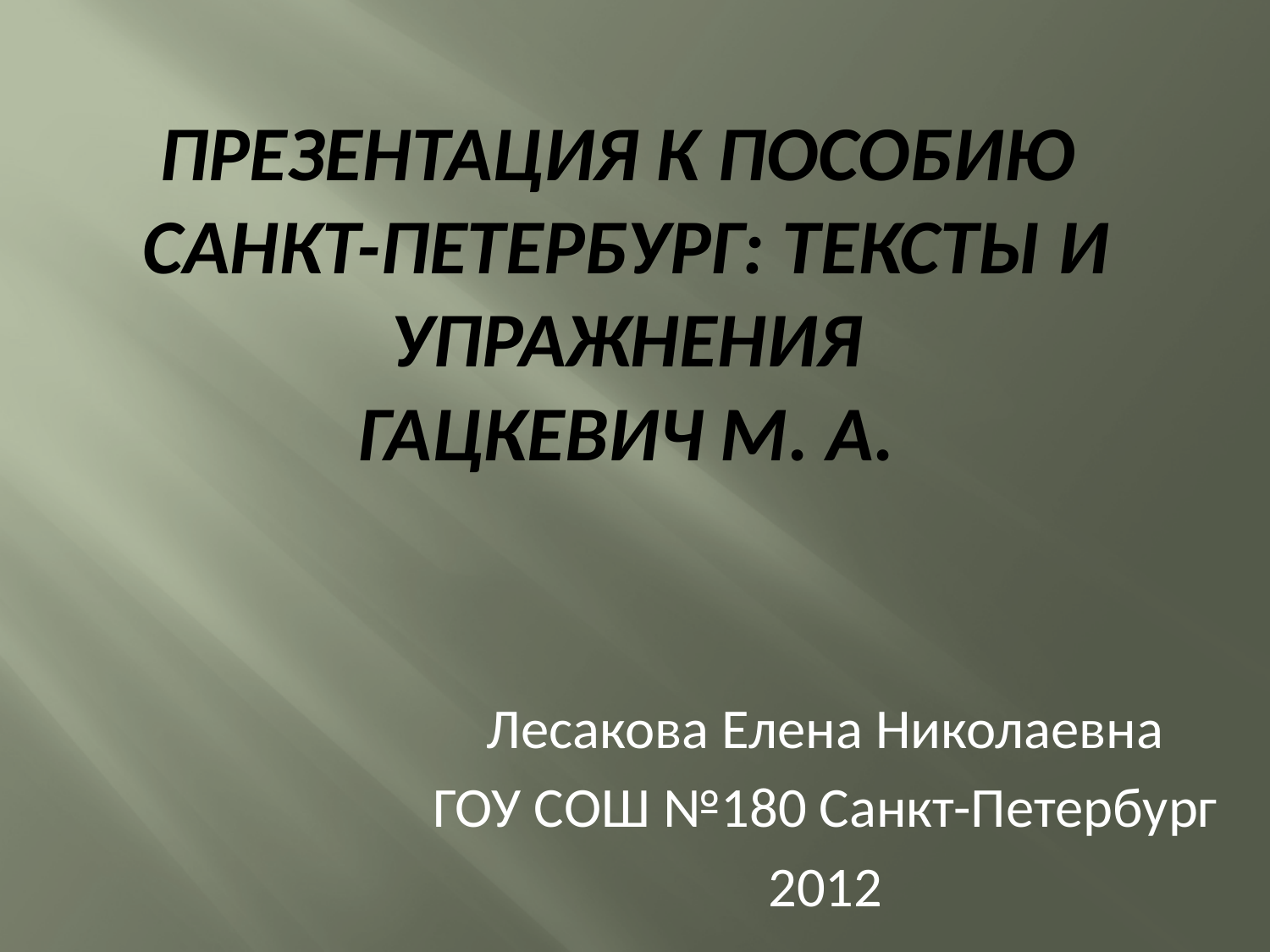

# Презентация к пособию  Санкт-Петербург: Тексты и упражнения Гацкевич М. А.
Лесакова Елена Николаевна
ГОУ СОШ №180 Санкт-Петербург
2012